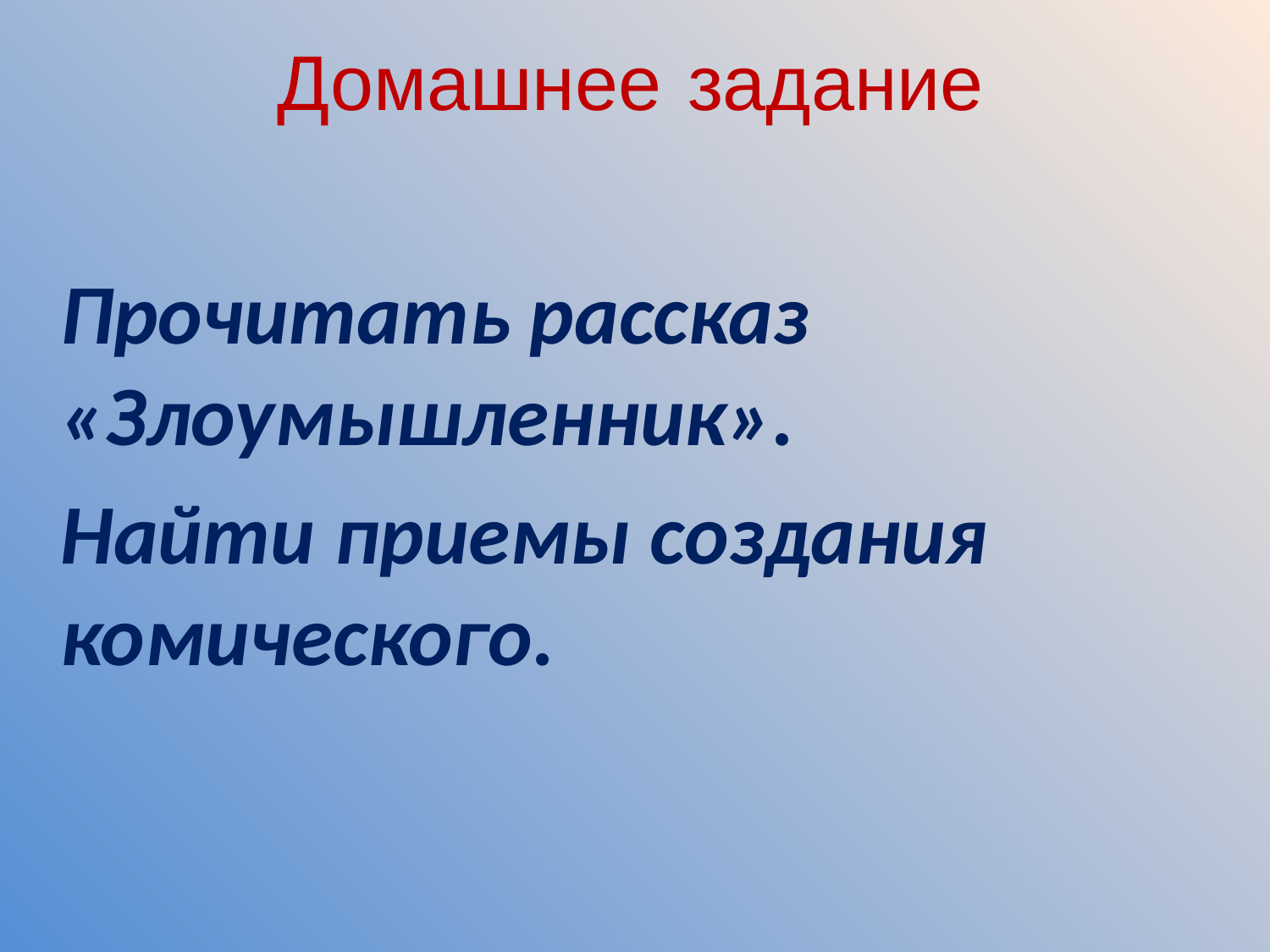

# Домашнее задание

	Прочитать рассказ «Злоумышленник».
	Найти приемы создания комического.